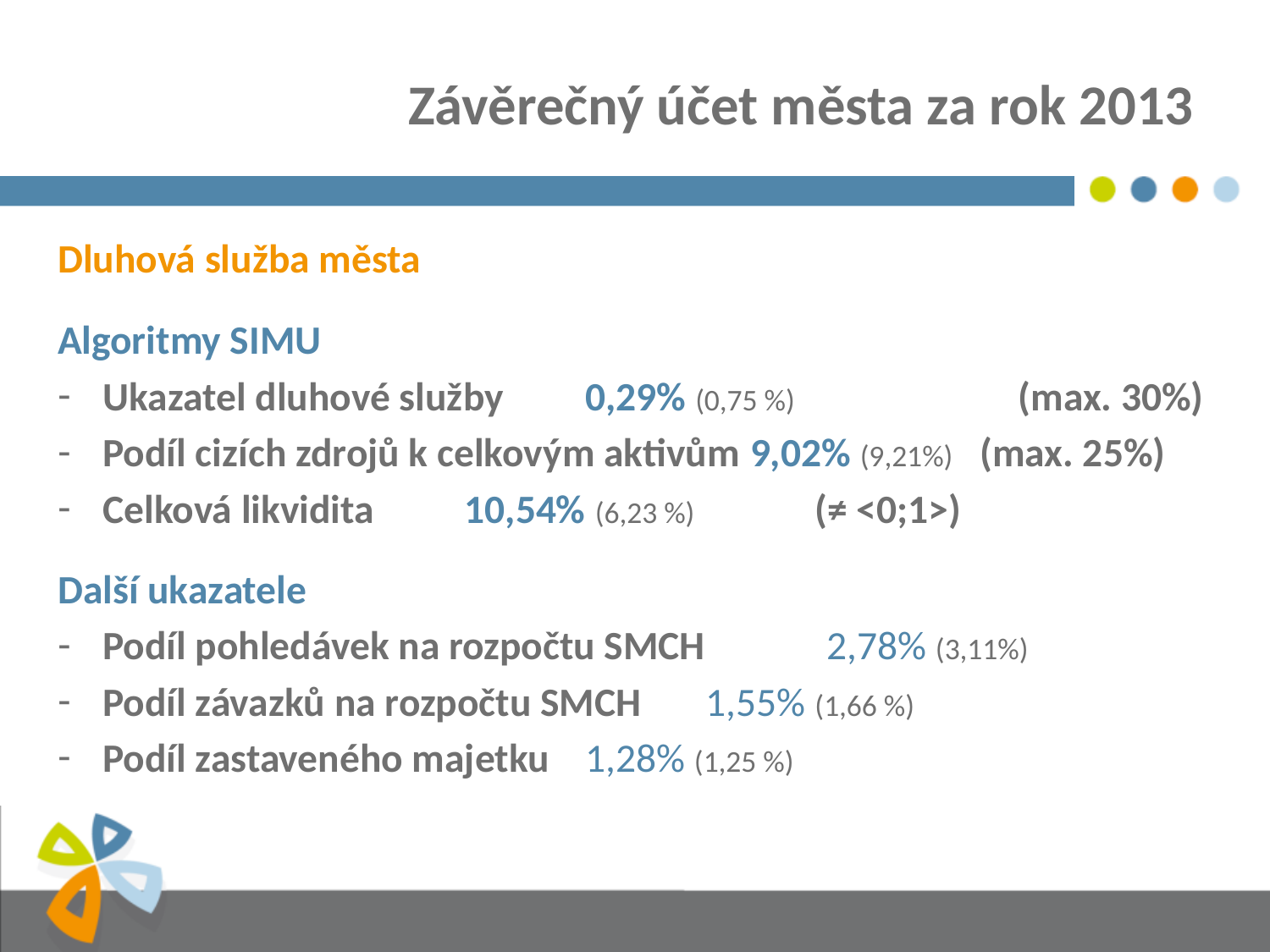

# Závěrečný účet města za rok 2013
Dluhová služba města

Algoritmy SIMU
Ukazatel dluhové služby	0,29% (0,75 %)                                 (max. 30%)
Podíl cizích zdrojů k celkovým aktivům 9,02% (9,21%)    (max. 25%)
Celková likvidita		10,54% (6,23 %)		            (≠ <0;1>)

Další ukazatele
Podíl pohledávek na rozpočtu SMCH	2,78% (3,11%)
Podíl závazků na rozpočtu SMCH		1,55% (1,66 %)
Podíl zastaveného majetku		1,28% (1,25 %)